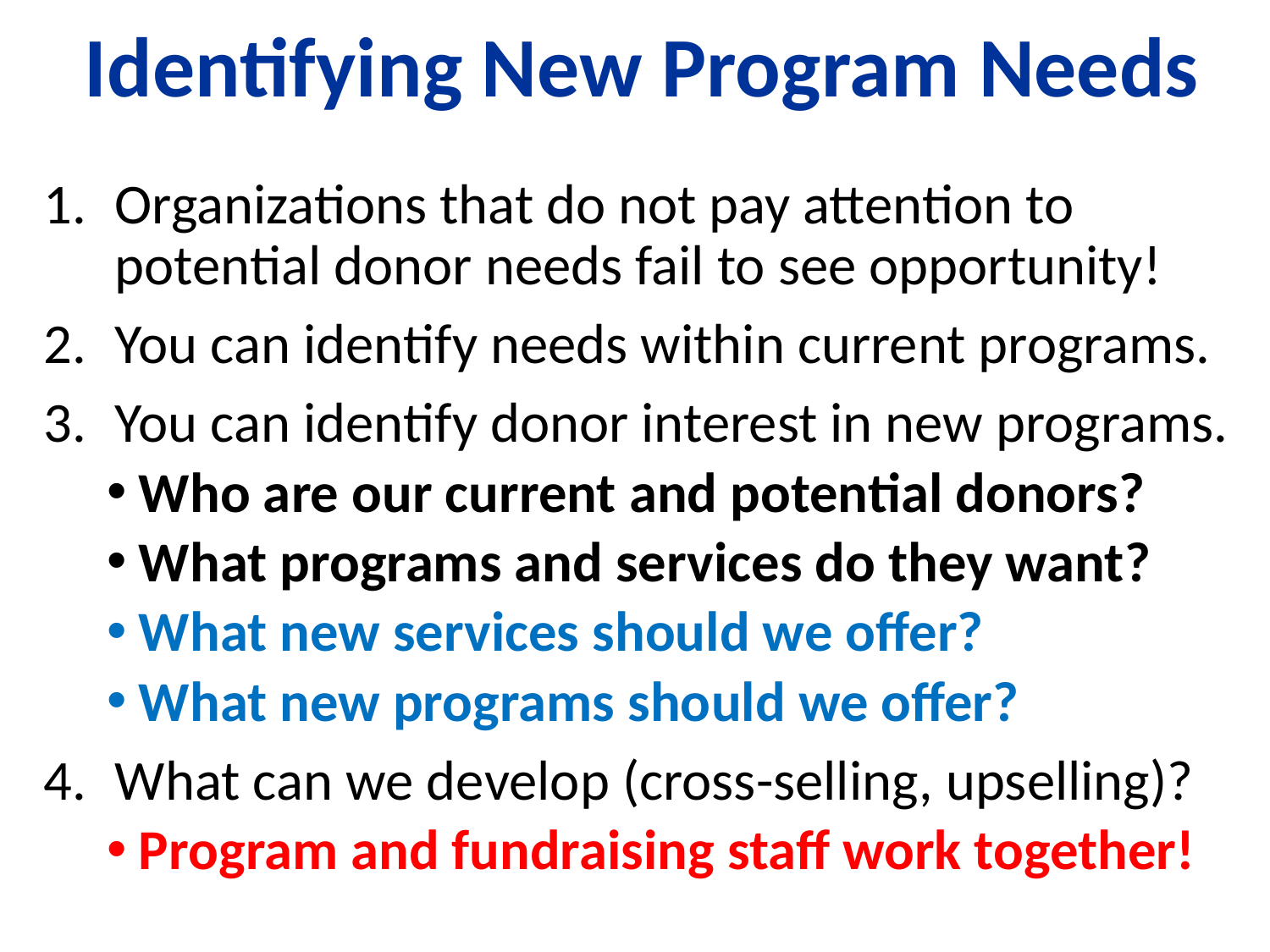

# Identifying New Program Needs
Organizations that do not pay attention to potential donor needs fail to see opportunity!
You can identify needs within current programs.
You can identify donor interest in new programs.
Who are our current and potential donors?
What programs and services do they want?
What new services should we offer?
What new programs should we offer?
What can we develop (cross-selling, upselling)?
Program and fundraising staff work together!